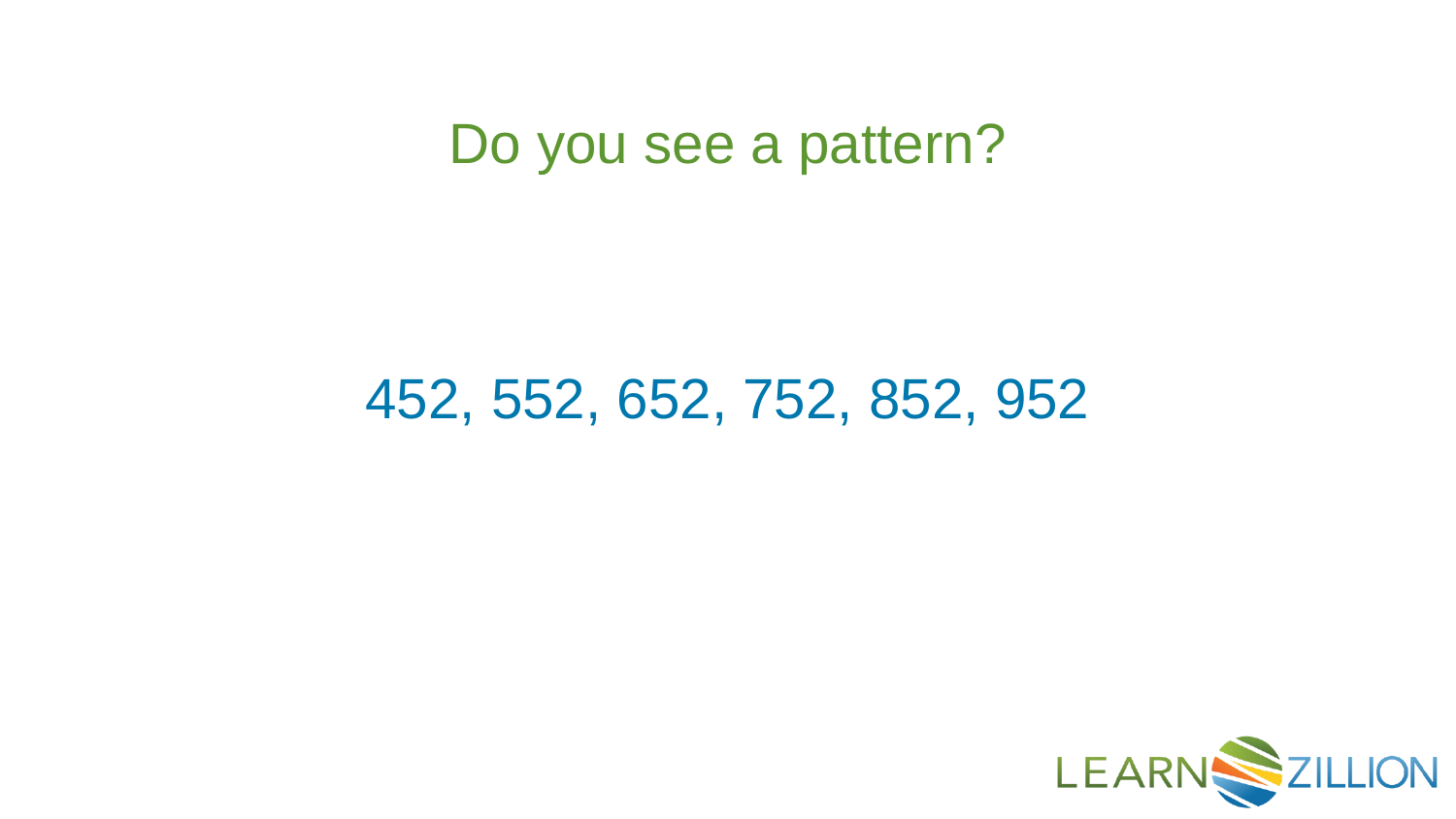

Do you see a pattern?
452, 552, 652, 752, 852, 952